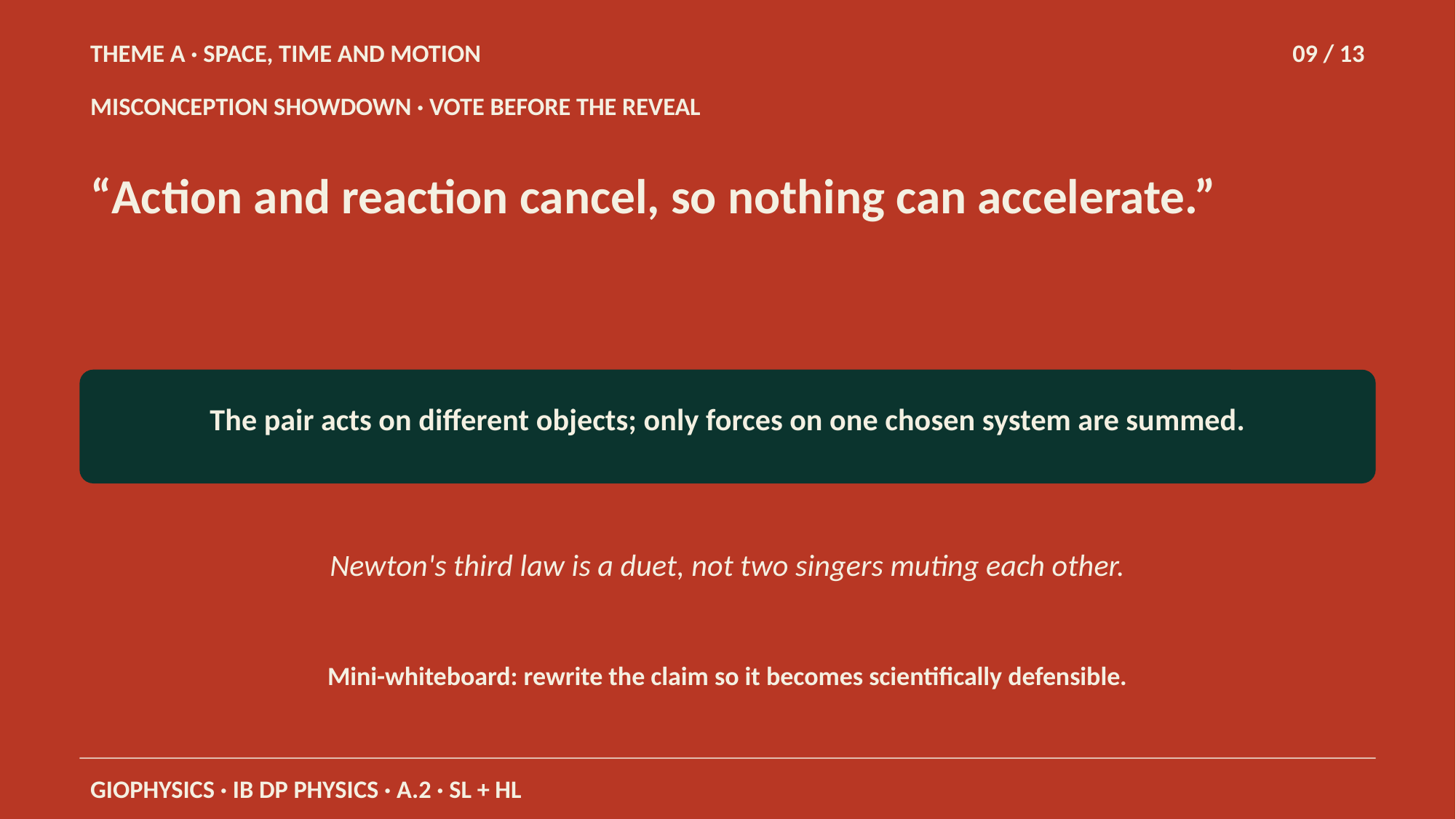

THEME A · SPACE, TIME AND MOTION
09 / 13
MISCONCEPTION SHOWDOWN · VOTE BEFORE THE REVEAL
“Action and reaction cancel, so nothing can accelerate.”

The pair acts on different objects; only forces on one chosen system are summed.
Newton's third law is a duet, not two singers muting each other.
Mini-whiteboard: rewrite the claim so it becomes scientifically defensible.

GIOPHYSICS · IB DP PHYSICS · A.2 · SL + HL